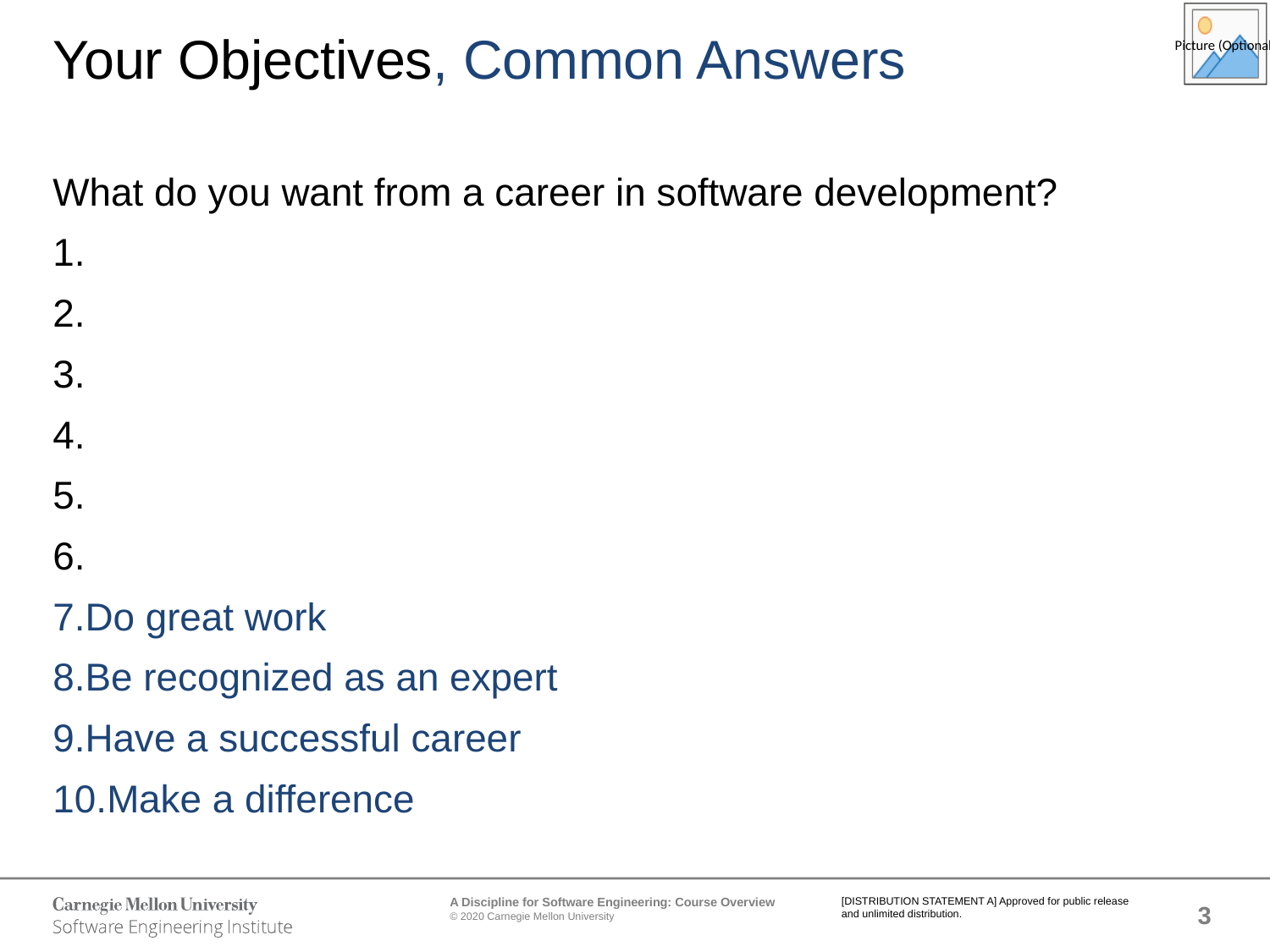

# Your Objectives, Common Answers
What do you want from a career in software development?

Do great work
Be recognized as an expert
Have a successful career
Make a difference